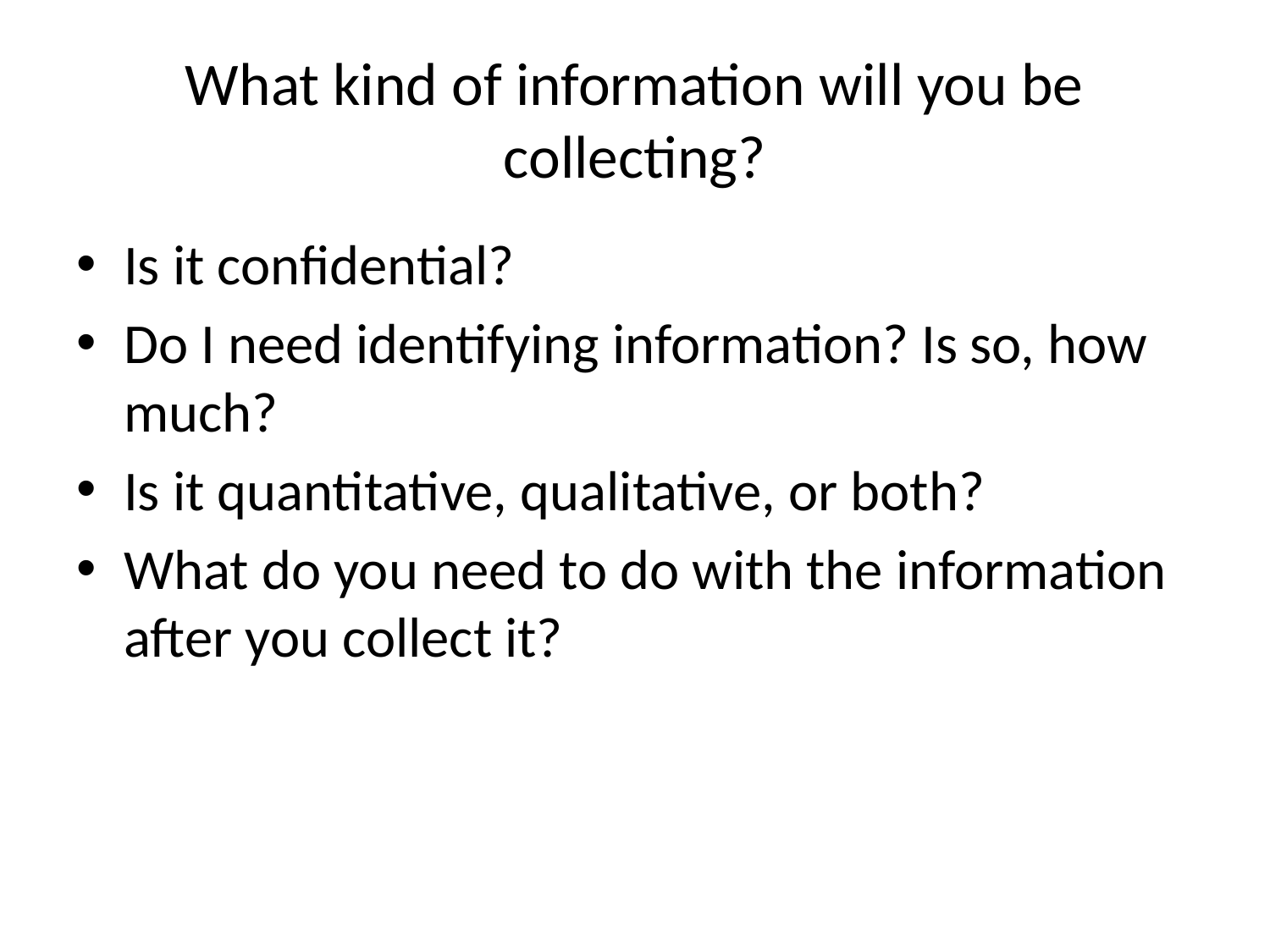

# What kind of information will you be collecting?
Is it confidential?
Do I need identifying information? Is so, how much?
Is it quantitative, qualitative, or both?
What do you need to do with the information after you collect it?